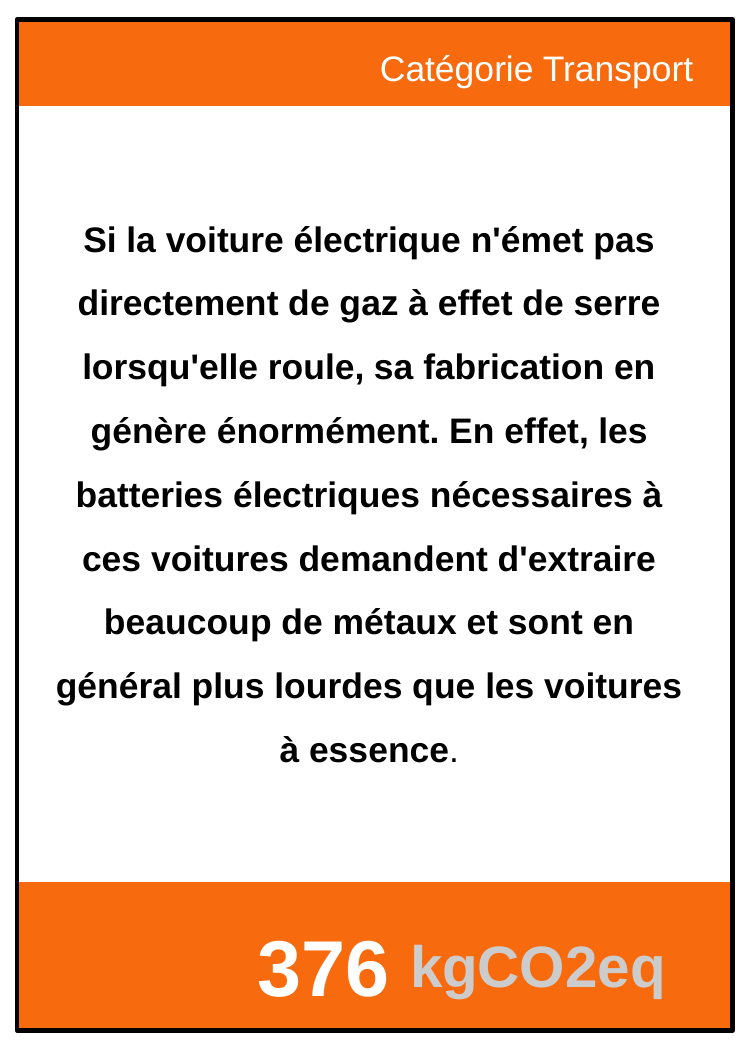

Catégorie Transport

Si la voiture électrique n'émet pas directement de gaz à effet de serre lorsqu'elle roule, sa fabrication en génère énormément. En effet, les batteries électriques nécessaires à ces voitures demandent d'extraire beaucoup de métaux et sont en général plus lourdes que les voitures à essence.

376
kgCO2eq